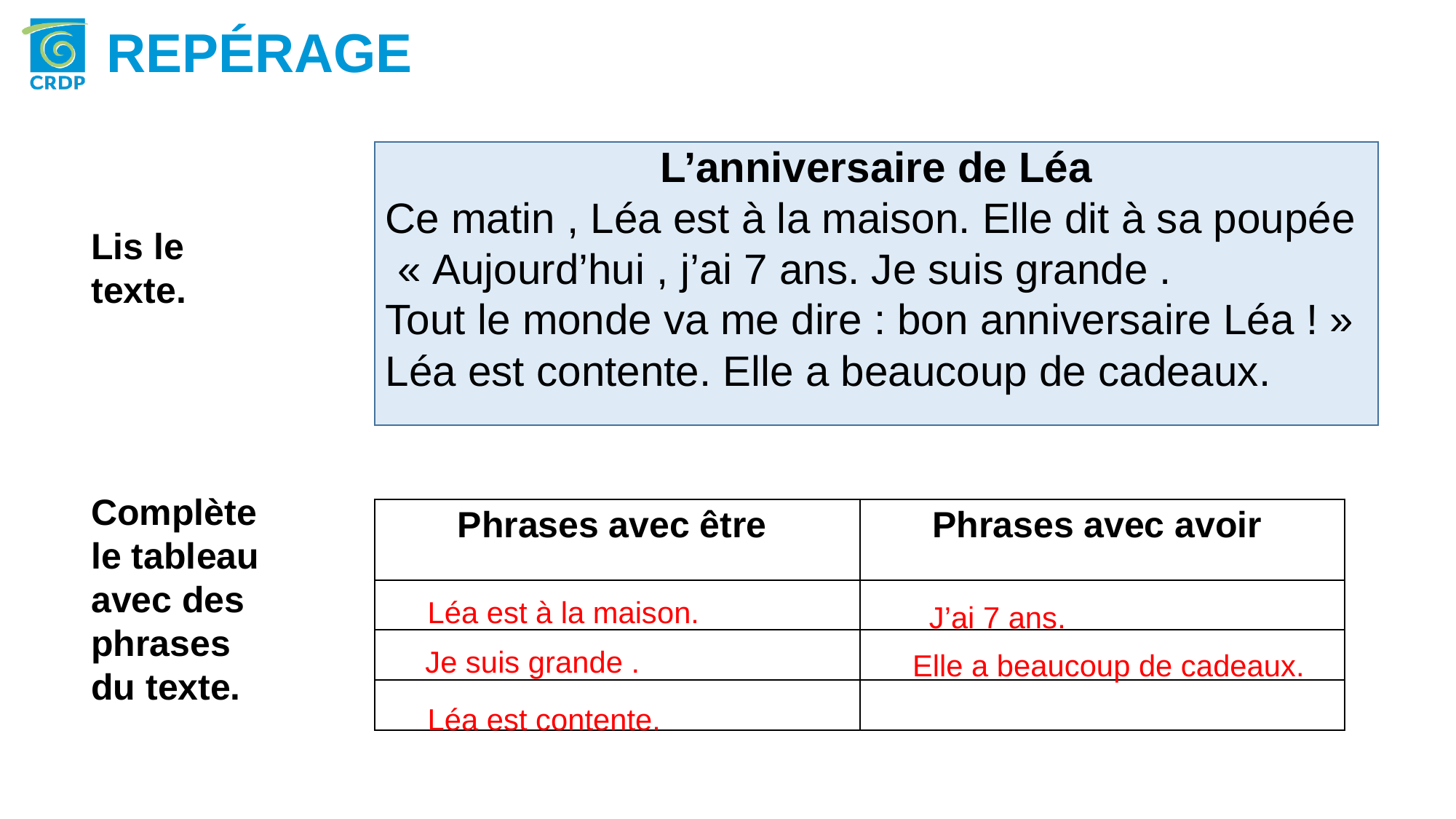

REPÉRAGE

L’anniversaire de Léa
Ce matin , Léa est à la maison. Elle dit à sa poupée  « Aujourd’hui , j’ai 7 ans. Je suis grande .
Tout le monde va me dire : bon anniversaire Léa ! »
Léa est contente. Elle a beaucoup de cadeaux.

Lis le texte.

Complète le tableau avec des phrases du texte.

| Phrases avec être | Phrases avec avoir |
| --- | --- |
|  |  |
|  |  |
|  |  |
Léa est à la maison.
J’ai 7 ans.
Je suis grande .
Elle a beaucoup de cadeaux.
Léa est contente.